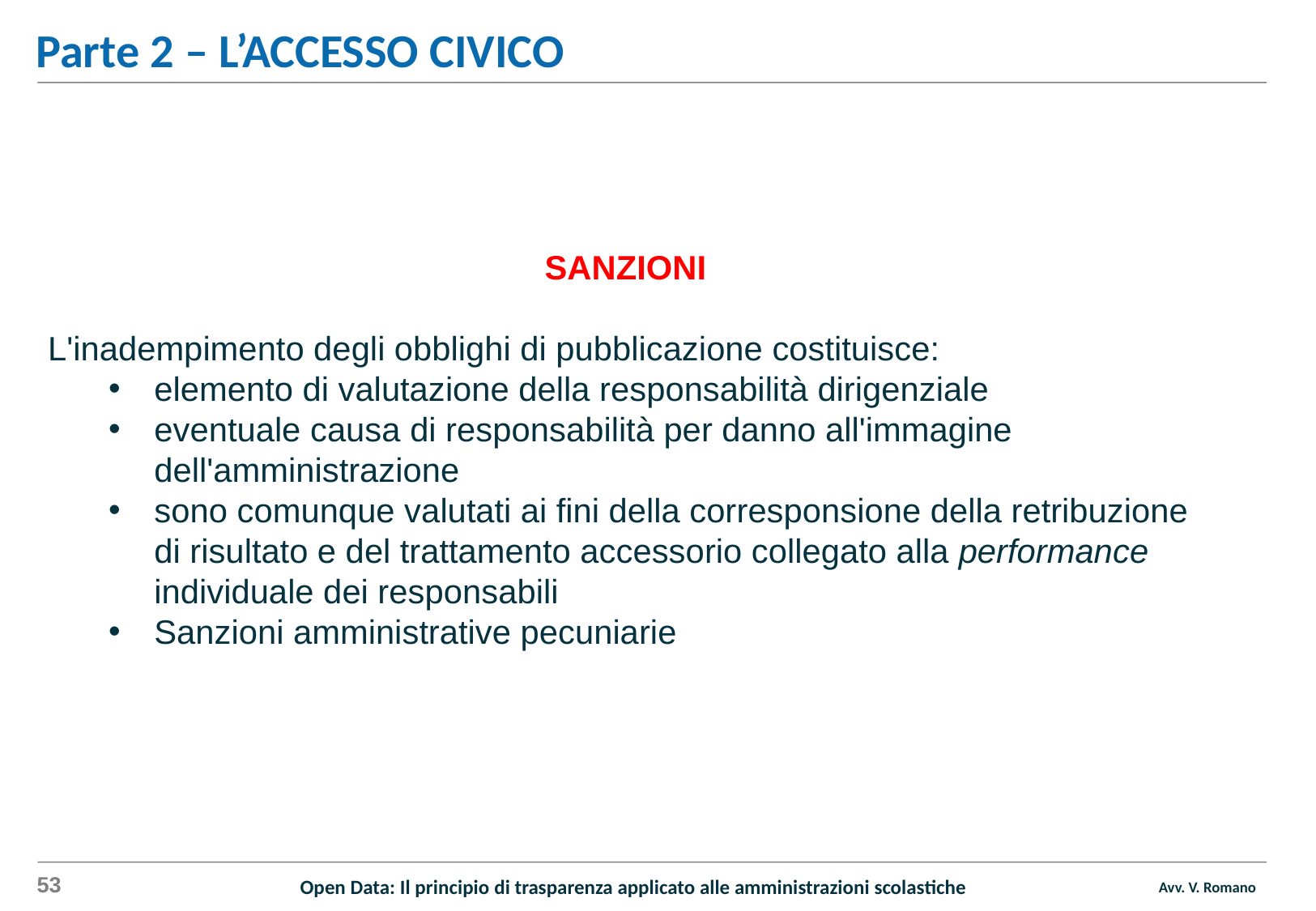

Parte 2 – L’ACCESSO CIVICO

SANZIONI

L'inadempimento degli obblighi di pubblicazione costituisce:
elemento di valutazione della responsabilità dirigenziale
eventuale causa di responsabilità per danno all'immagine dell'amministrazione
sono comunque valutati ai fini della corresponsione della retribuzione di risultato e del trattamento accessorio collegato alla performance individuale dei responsabili
Sanzioni amministrative pecuniarie